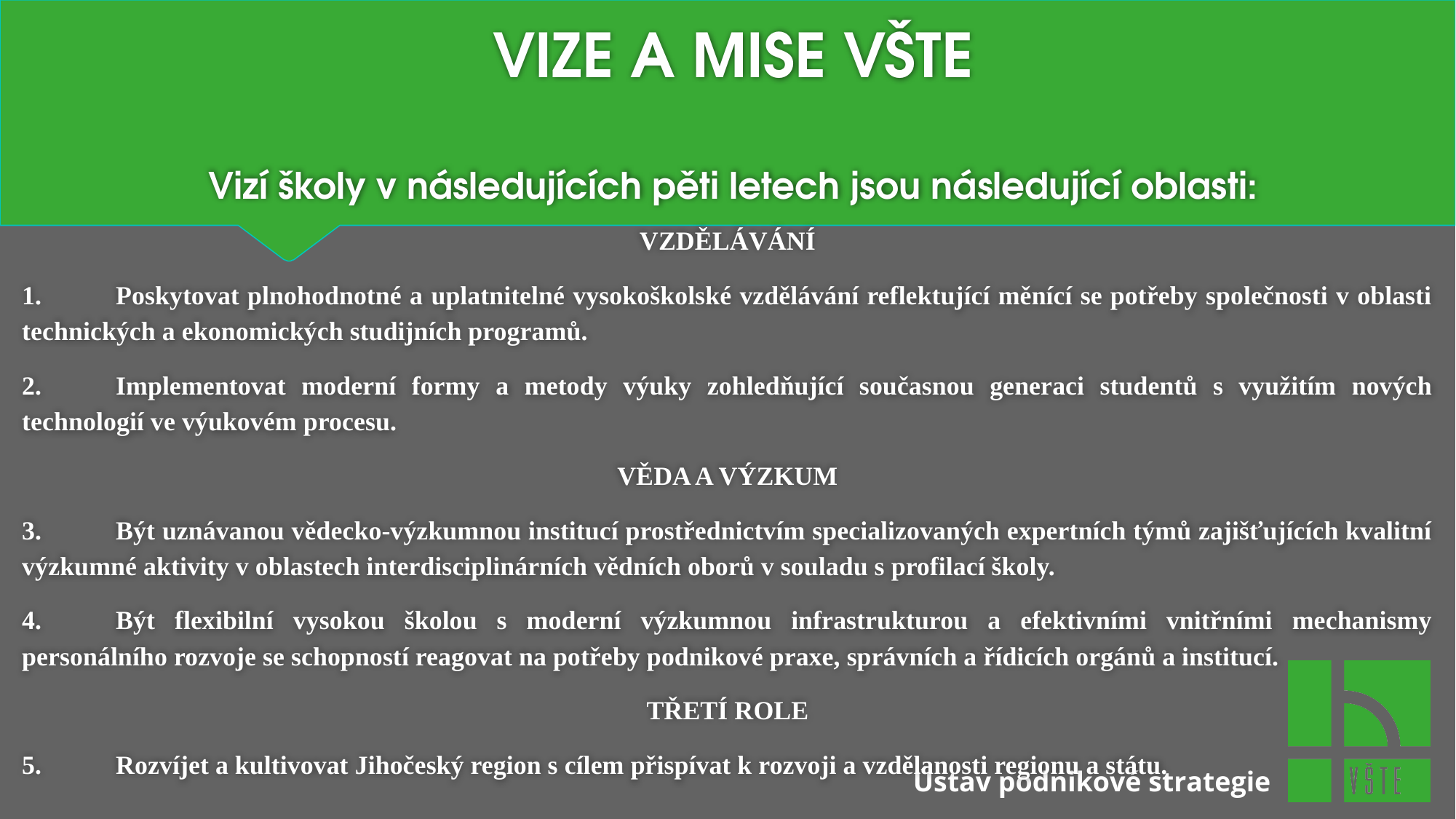

# VIZE A MISE VŠTE Vizí školy v následujících pěti letech jsou následující oblasti:
VZDĚLÁVÁNÍ
1.	Poskytovat plnohodnotné a uplatnitelné vysokoškolské vzdělávání reflektující měnící se potřeby společnosti v oblasti technických a ekonomických studijních programů.
2.	Implementovat moderní formy a metody výuky zohledňující současnou generaci studentů s využitím nových technologií ve výukovém procesu.
VĚDA A VÝZKUM
3.	Být uznávanou vědecko-výzkumnou institucí prostřednictvím specializovaných expertních týmů zajišťujících kvalitní výzkumné aktivity v oblastech interdisciplinárních vědních oborů v souladu s profilací školy.
4.	Být flexibilní vysokou školou s moderní výzkumnou infrastrukturou a efektivními vnitřními mechanismy personálního rozvoje se schopností reagovat na potřeby podnikové praxe, správních a řídicích orgánů a institucí.
TŘETÍ ROLE
5.	Rozvíjet a kultivovat Jihočeský region s cílem přispívat k rozvoji a vzdělanosti regionu a státu.